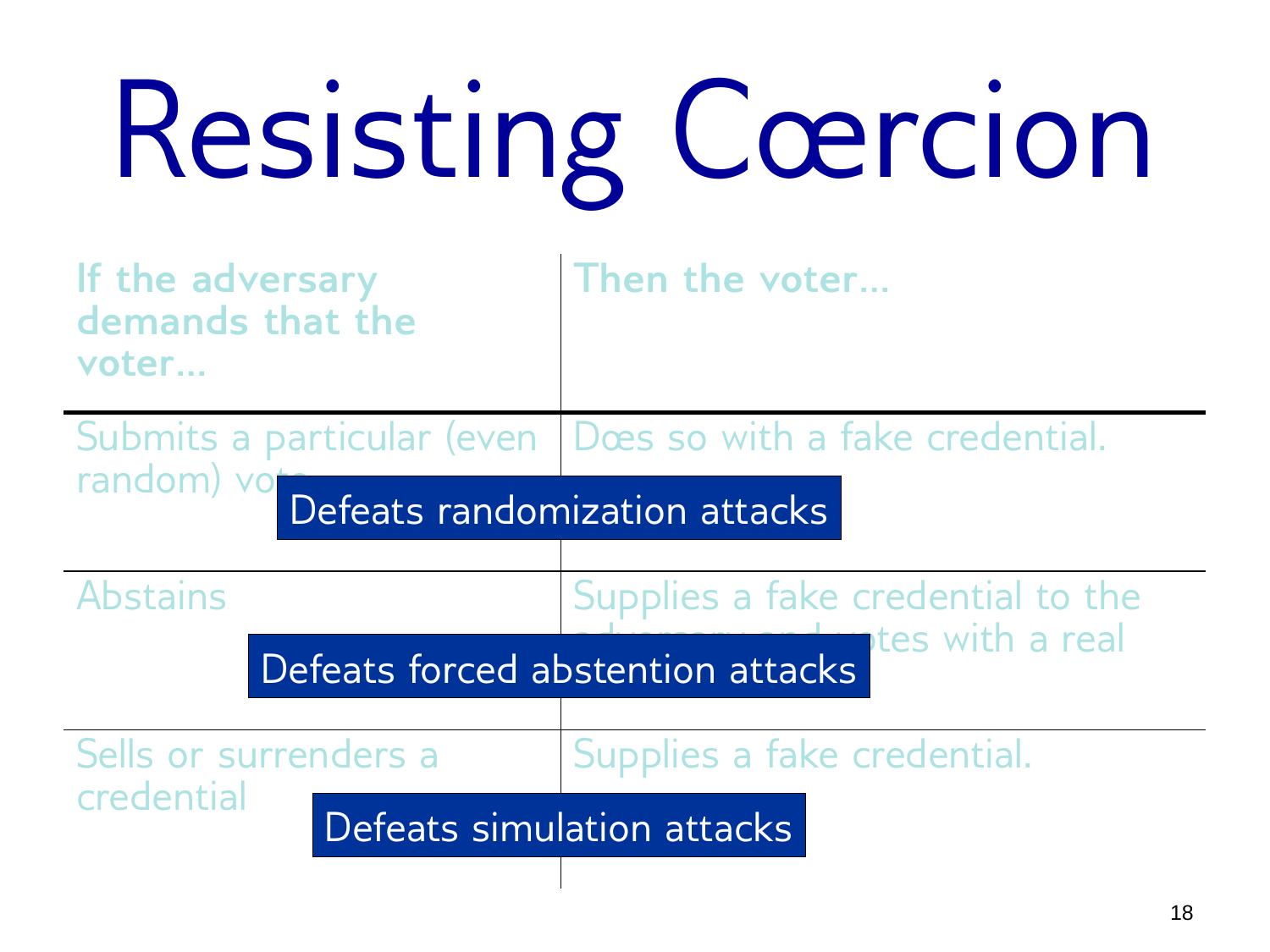

# Resisting Coercion
| If the adversary demands that the voter… | Then the voter… |
| --- | --- |
| Submits a particular (even random) vote | Does so with a fake credential. |
| Abstains | Supplies a fake credential to the adversary and votes with a real one. |
| Sells or surrenders a credential | Supplies a fake credential. |
Defeats randomization attacks
Defeats forced abstention attacks
Defeats simulation attacks
18